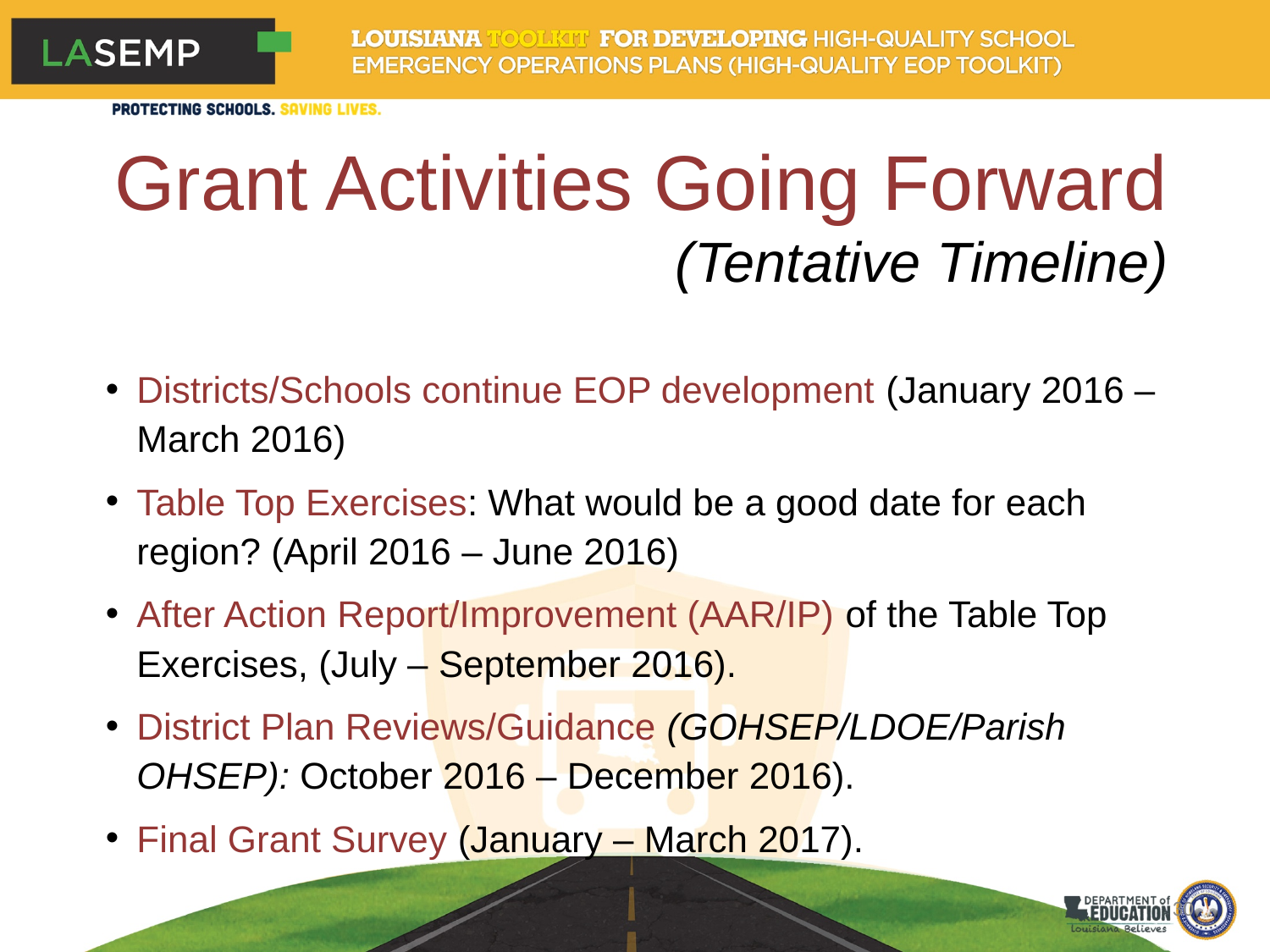

Grant Activities Going Forward
(Tentative Timeline)
Districts/Schools continue EOP development (January 2016 – March 2016)
Table Top Exercises: What would be a good date for each region? (April 2016 – June 2016)
After Action Report/Improvement (AAR/IP) of the Table Top Exercises, (July – September 2016).
District Plan Reviews/Guidance (GOHSEP/LDOE/Parish OHSEP): October 2016 – December 2016).
Final Grant Survey (January – March 2017).
30